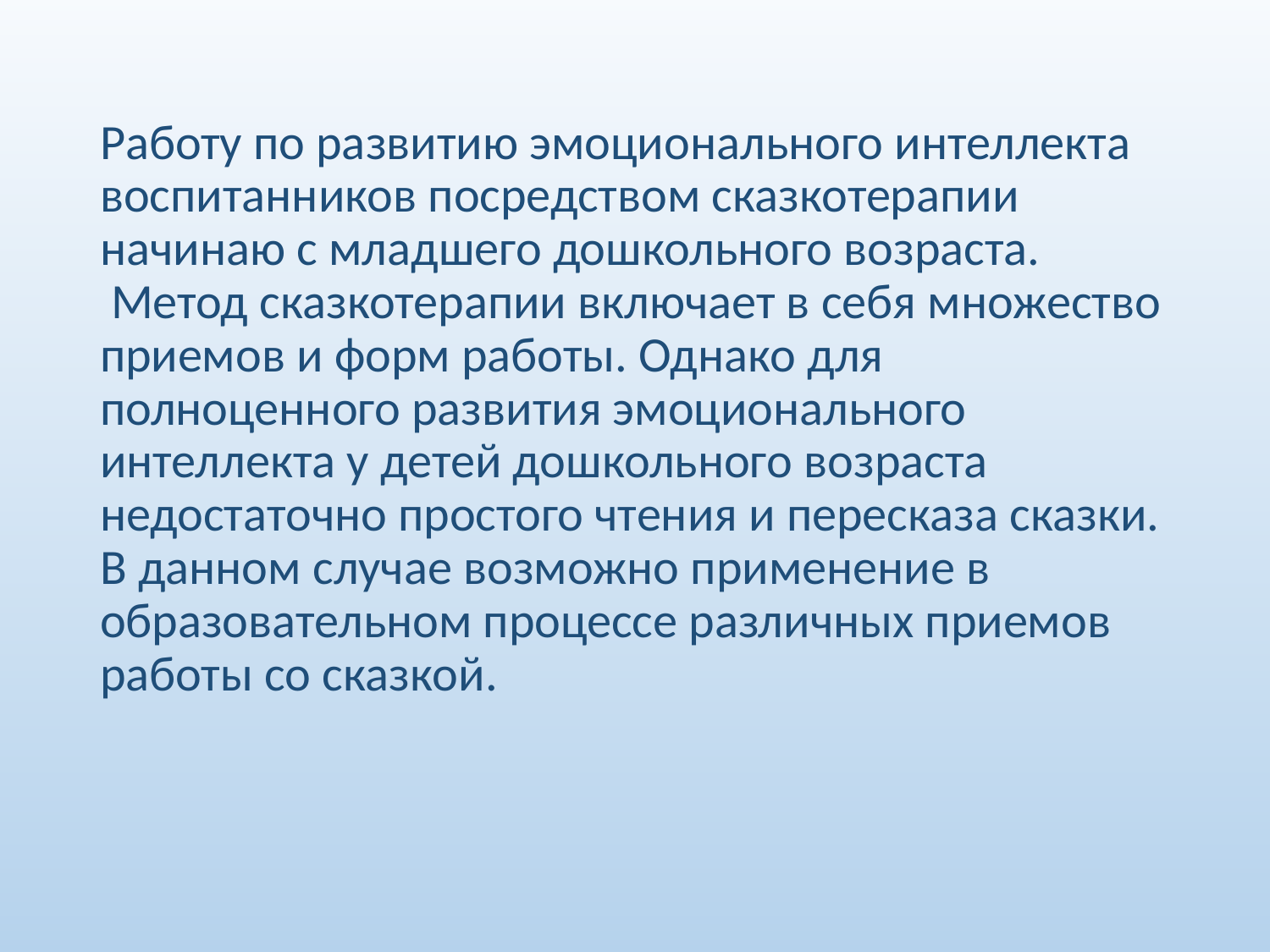

#
Работу по развитию эмоционального интеллекта воспитанников посредством сказкотерапии начинаю с младшего дошкольного возраста.
 Метод сказкотерапии включает в себя множество приемов и форм работы. Однако для полноценного развития эмоционального интеллекта у детей дошкольного возраста недостаточно простого чтения и пересказа сказки. В данном случае возможно применение в образовательном процессе различных приемов работы со сказкой.